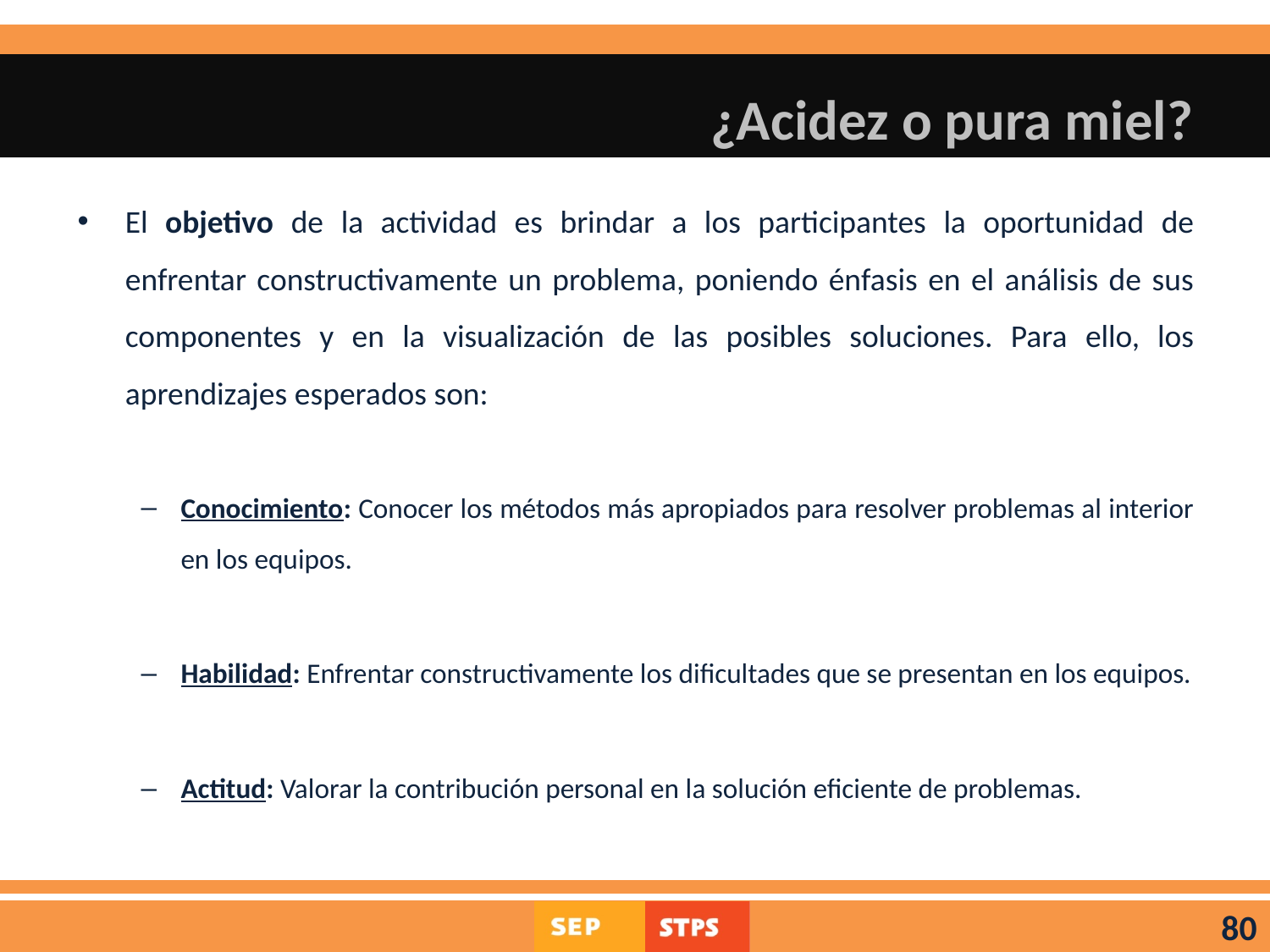

# ¿Acidez o pura miel?
El objetivo de la actividad es brindar a los participantes la oportunidad de enfrentar constructivamente un problema, poniendo énfasis en el análisis de sus componentes y en la visualización de las posibles soluciones. Para ello, los aprendizajes esperados son:

Conocimiento: Conocer los métodos más apropiados para resolver problemas al interior en los equipos.

Habilidad: Enfrentar constructivamente los dificultades que se presentan en los equipos.

Actitud: Valorar la contribución personal en la solución eficiente de problemas.

80